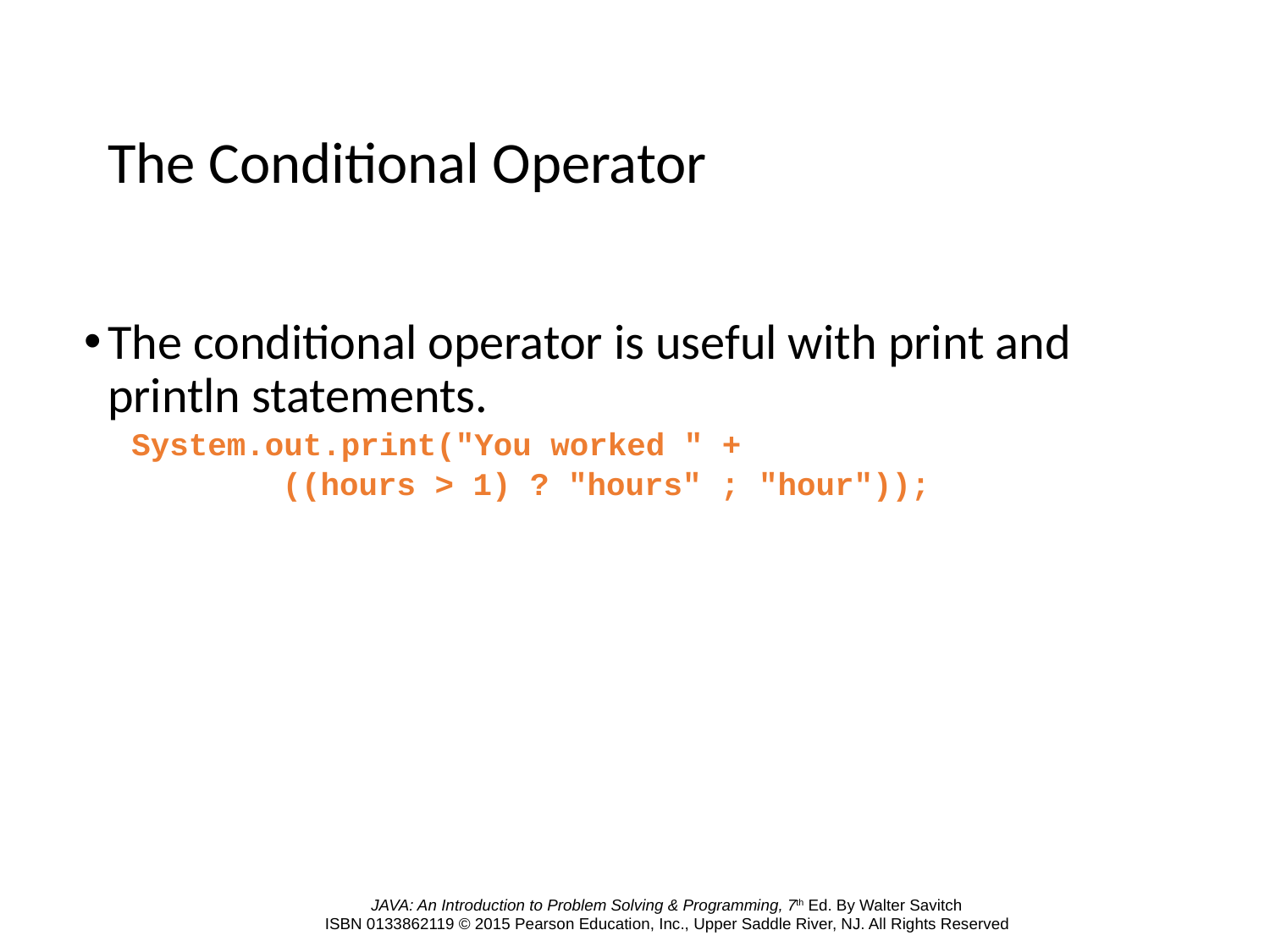

# The Conditional Operator
The conditional operator is useful with print and println statements.
System.out.print("You worked " +
		((hours > 1) ? "hours" ; "hour"));